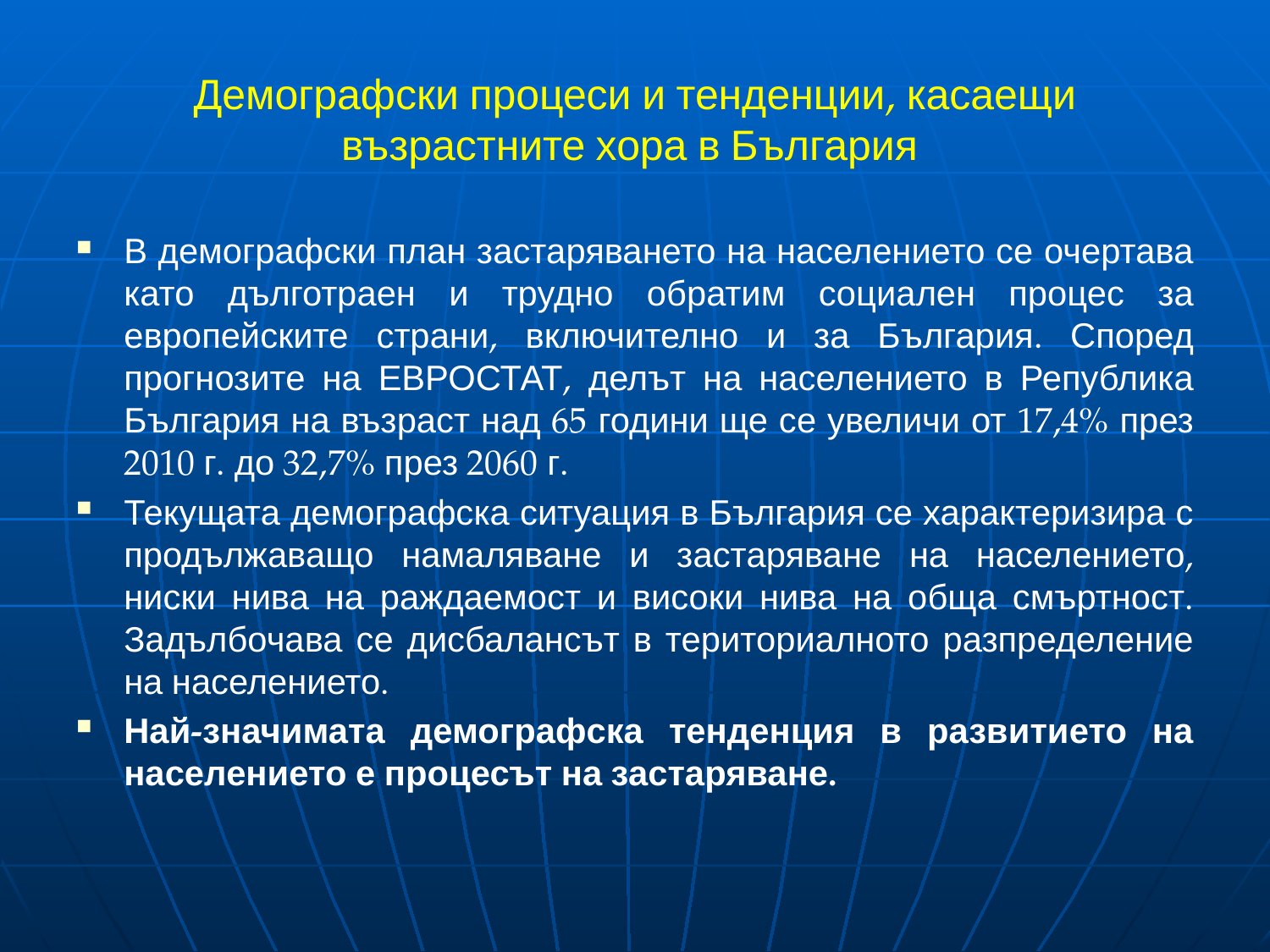

# Демографски процеси и тенденции, касаещи възрастните хора в България
В демографски план застаряването на населението се очертава като дълготраен и трудно обратим социален процес за европейските страни, включително и за България. Според прогнозите на ЕВРОСТАТ, делът на населението в Република България на възраст над 65 години ще се увеличи от 17,4% през 2010 г. до 32,7% през 2060 г.
Текущата демографска ситуация в България се характеризира с продължаващо намаляване и застаряване на населението, ниски нива на раждаемост и високи нива на обща смъртност. Задълбочава се дисбалансът в териториалното разпределение на населението.
Най-значимата демографска тенденция в развитието на населението е процесът на застаряване.